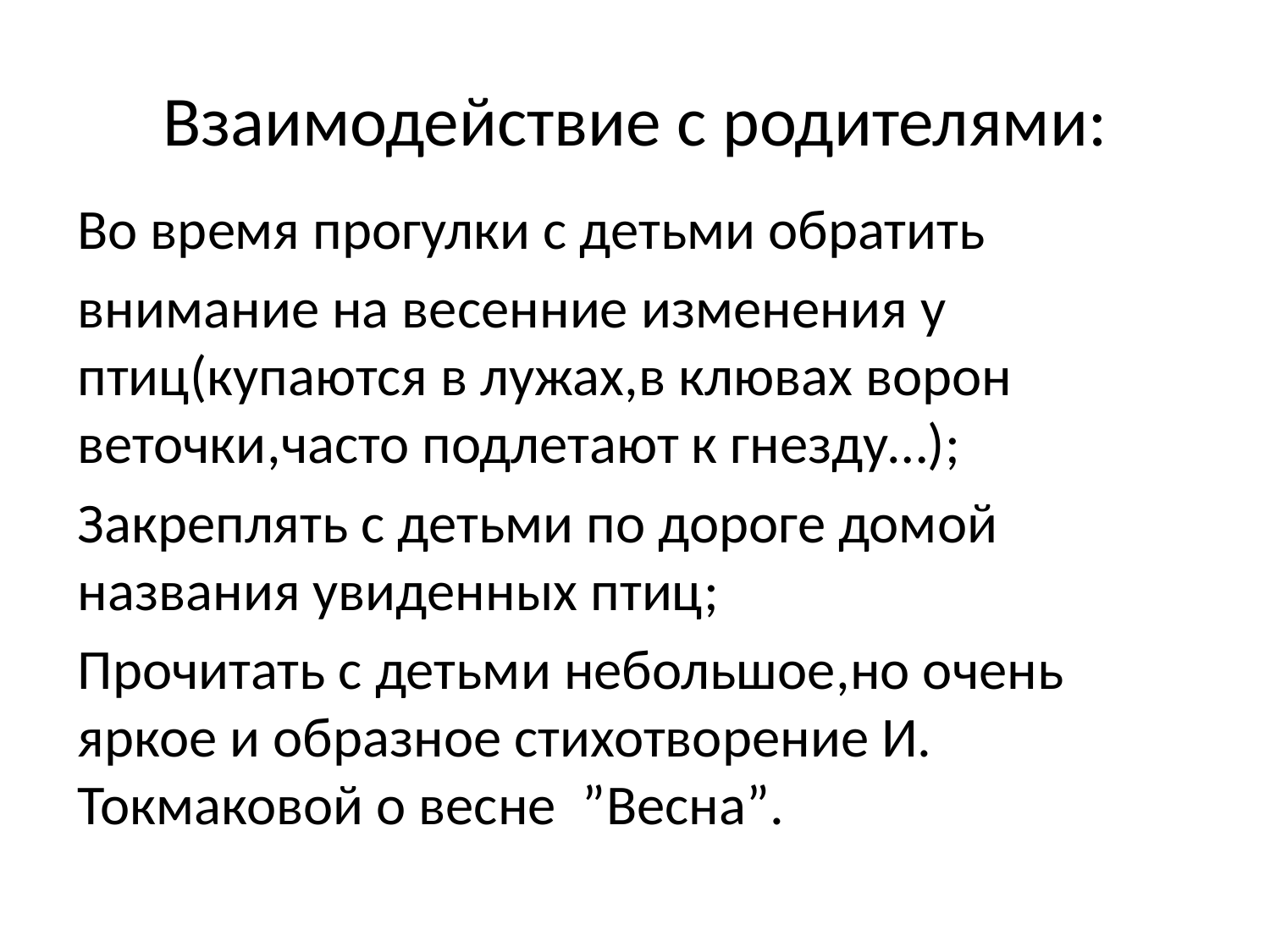

# Взаимодействие с родителями:
Во время прогулки с детьми обратить
внимание на весенние изменения у птиц(купаются в лужах,в клювах ворон веточки,часто подлетают к гнезду…);
Закреплять с детьми по дороге домой названия увиденных птиц;
Прочитать с детьми небольшое,но очень яркое и образное стихотворение И. Токмаковой о весне  ”Весна”.